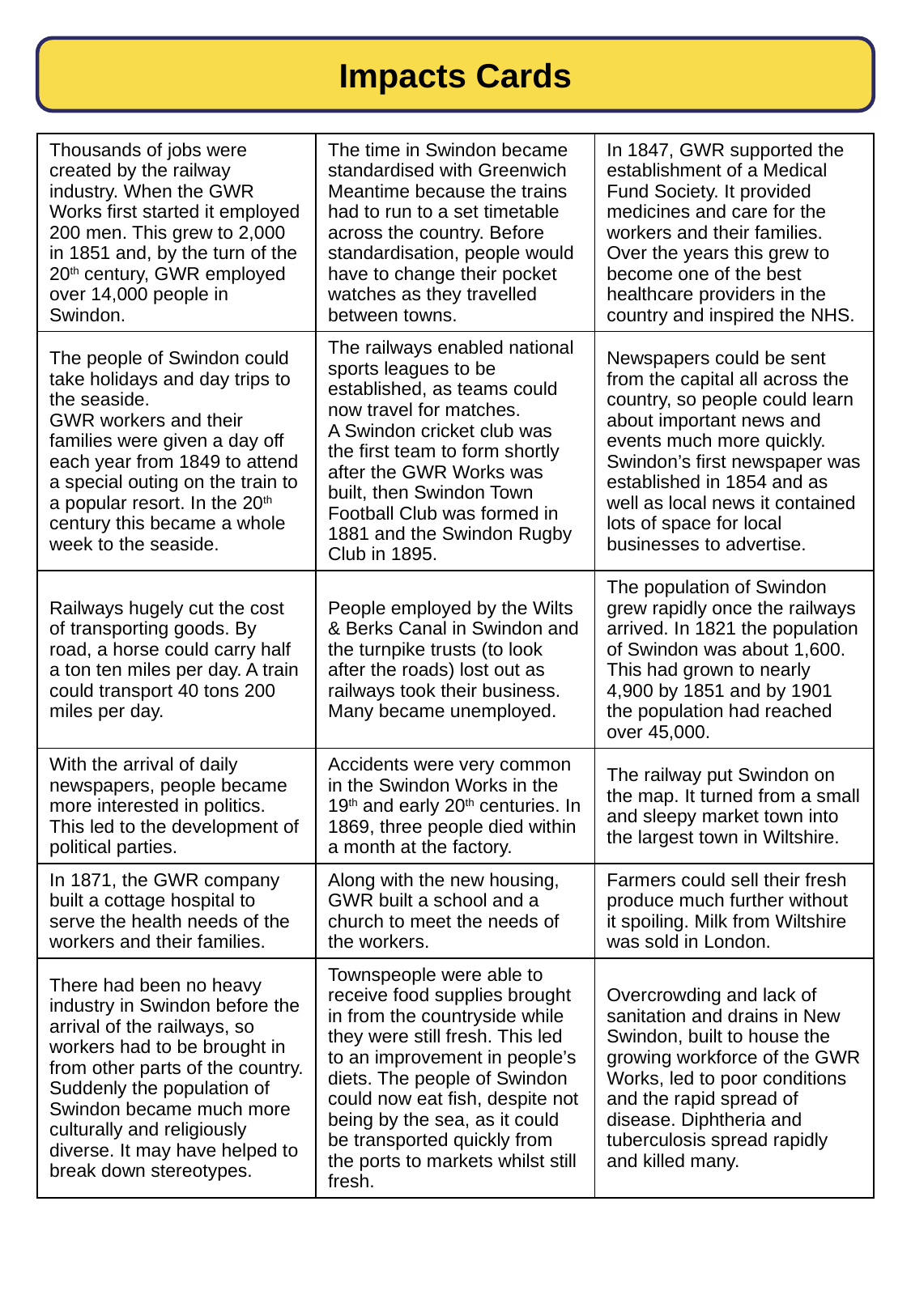

Impacts Cards
| Thousands of jobs were created by the railway industry. When the GWR Works first started it employed 200 men. This grew to 2,000 in 1851 and, by the turn of the 20th century, GWR employed over 14,000 people in Swindon. | The time in Swindon became standardised with Greenwich Meantime because the trains had to run to a set timetable across the country. Before standardisation, people would have to change their pocket watches as they travelled between towns. | In 1847, GWR supported the establishment of a Medical Fund Society. It provided medicines and care for the workers and their families. Over the years this grew to become one of the best healthcare providers in the country and inspired the NHS. |
| --- | --- | --- |
| The people of Swindon could take holidays and day trips to the seaside. GWR workers and their families were given a day off each year from 1849 to attend a special outing on the train to a popular resort. In the 20th century this became a whole week to the seaside. | The railways enabled national sports leagues to be established, as teams could now travel for matches. A Swindon cricket club was the first team to form shortly after the GWR Works was built, then Swindon Town Football Club was formed in 1881 and the Swindon Rugby Club in 1895. | Newspapers could be sent from the capital all across the country, so people could learn about important news and events much more quickly. Swindon’s first newspaper was established in 1854 and as well as local news it contained lots of space for local businesses to advertise. |
| Railways hugely cut the cost of transporting goods. By road, a horse could carry half a ton ten miles per day. A train could transport 40 tons 200 miles per day. | People employed by the Wilts & Berks Canal in Swindon and the turnpike trusts (to look after the roads) lost out as railways took their business. Many became unemployed. | The population of Swindon grew rapidly once the railways arrived. In 1821 the population of Swindon was about 1,600. This had grown to nearly 4,900 by 1851 and by 1901 the population had reached over 45,000. |
| With the arrival of daily newspapers, people became more interested in politics. This led to the development of political parties. | Accidents were very common in the Swindon Works in the 19th and early 20th centuries. In 1869, three people died within a month at the factory. | The railway put Swindon on the map. It turned from a small and sleepy market town into the largest town in Wiltshire. |
| In 1871, the GWR company built a cottage hospital to serve the health needs of the workers and their families. | Along with the new housing, GWR built a school and a church to meet the needs of the workers. | Farmers could sell their fresh produce much further without it spoiling. Milk from Wiltshire was sold in London. |
| There had been no heavy industry in Swindon before the arrival of the railways, so workers had to be brought in from other parts of the country. Suddenly the population of Swindon became much more culturally and religiously diverse. It may have helped to break down stereotypes. | Townspeople were able to receive food supplies brought in from the countryside while they were still fresh. This led to an improvement in people’s diets. The people of Swindon could now eat fish, despite not being by the sea, as it could be transported quickly from the ports to markets whilst still fresh. | Overcrowding and lack of sanitation and drains in New Swindon, built to house the growing workforce of the GWR Works, led to poor conditions and the rapid spread of disease. Diphtheria and tuberculosis spread rapidly and killed many. |